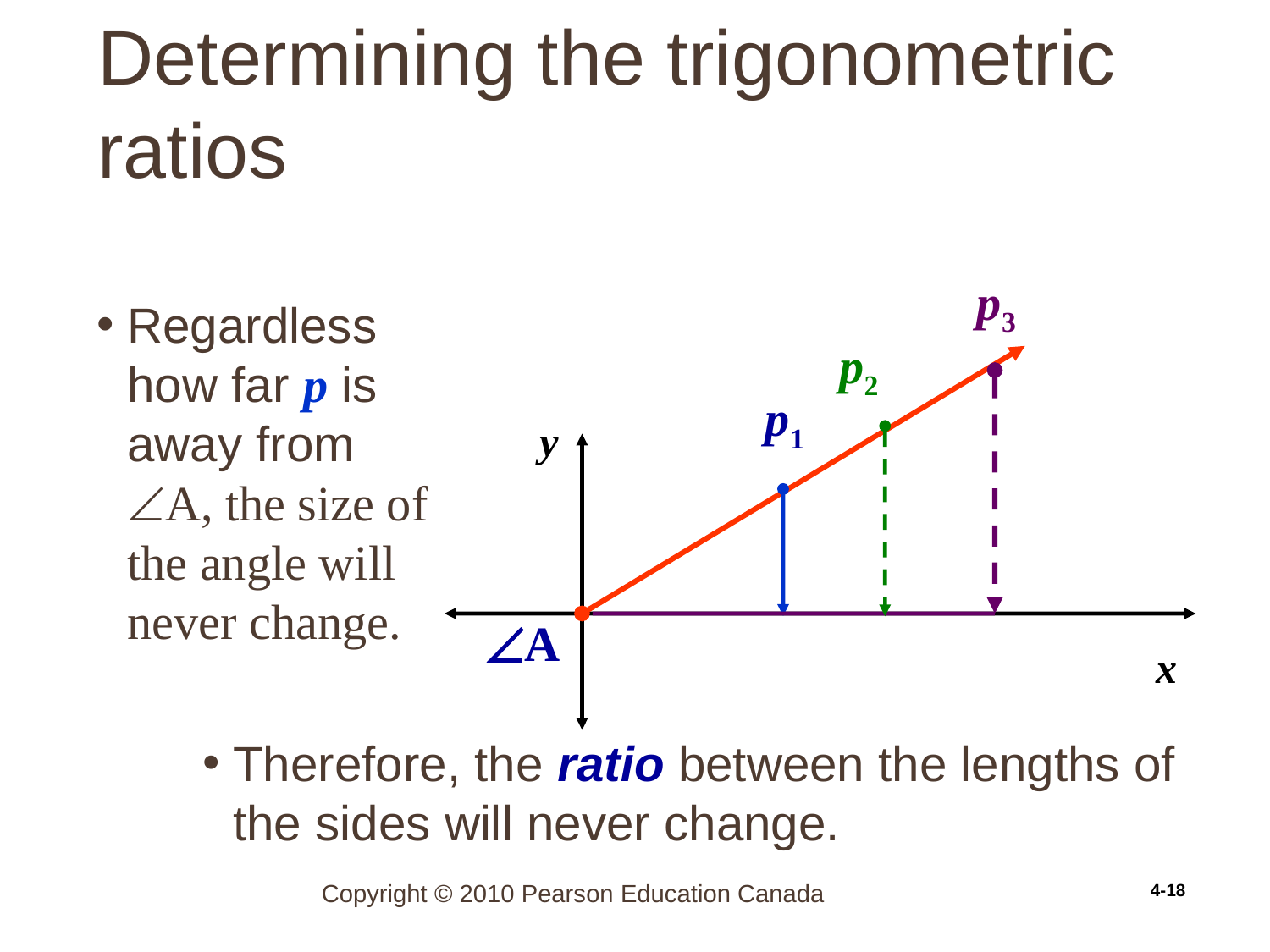

# Determining the trigonometric ratios
4-18
p3
Regardless how far p is away from ∠A, the size of the angle will never change.
p2

p1
y

∠A

x
Therefore, the ratio between the lengths of the sides will never change.
Copyright © 2010 Pearson Education Canada
4-18